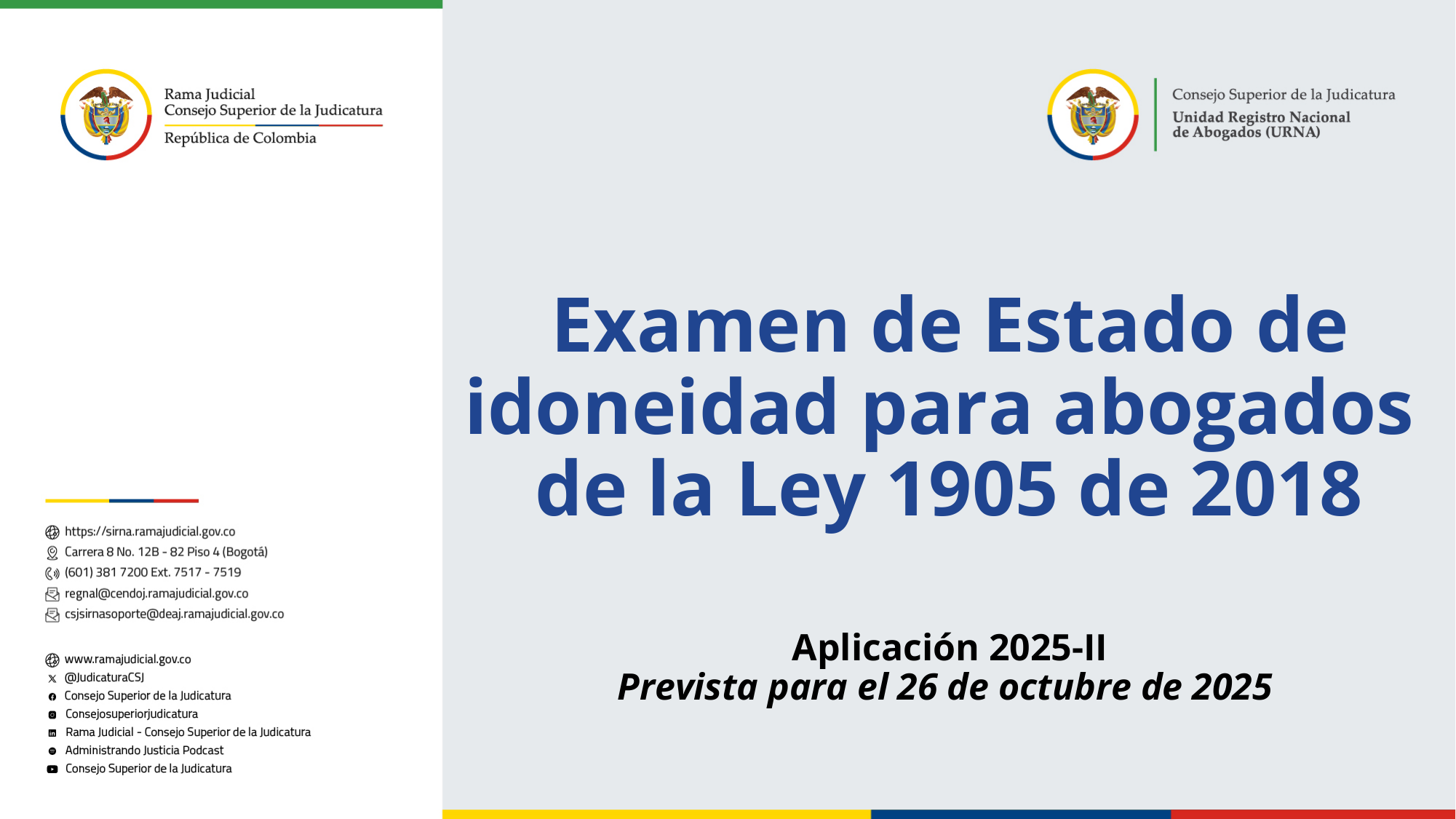

# Examen de Estado ​de idoneidad para abogados​ de la ​Ley 1905 de 2018​
Aplicación 2025-II
Prevista para el 26 de octubre de 2025 ​